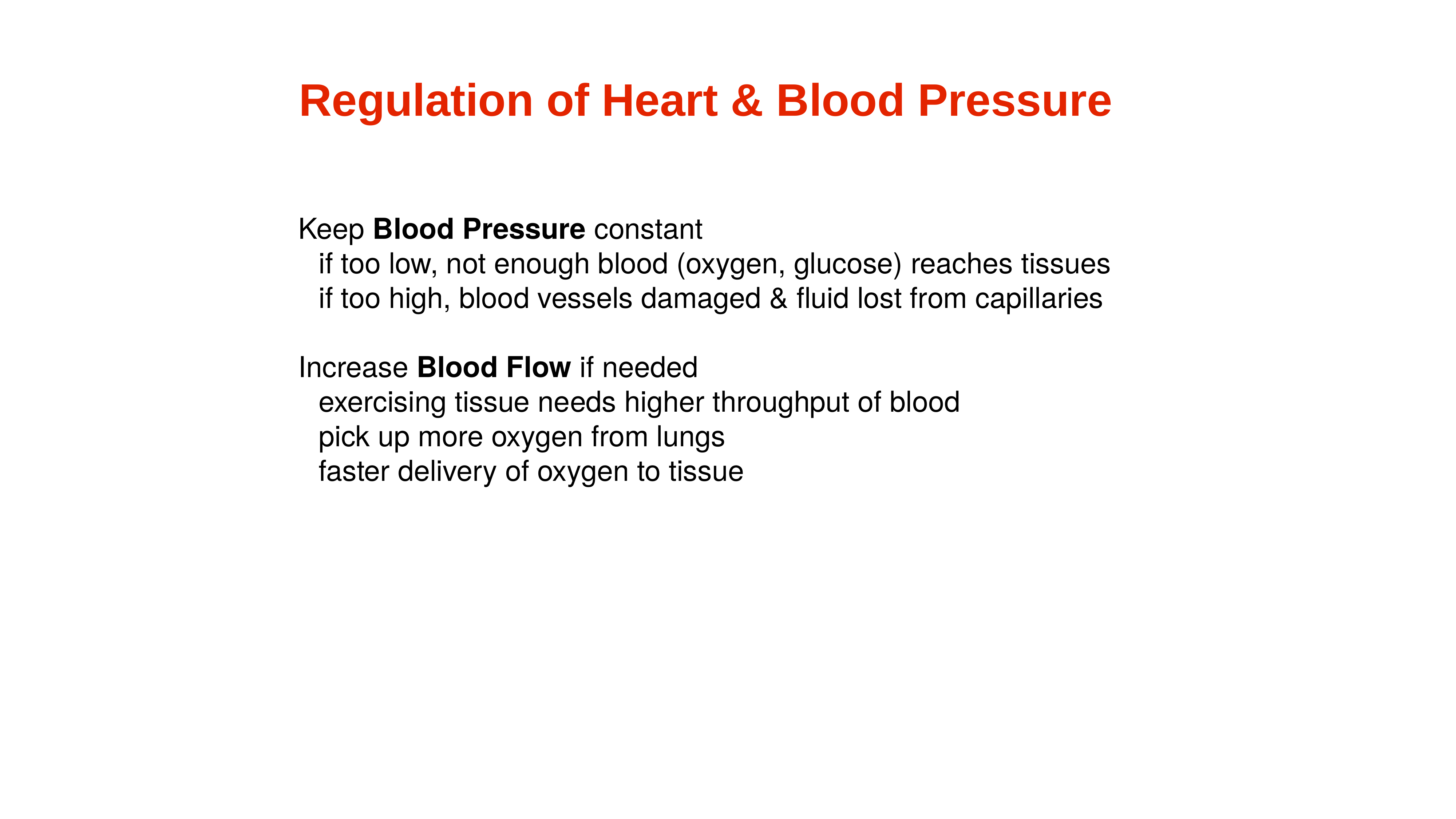

Regulation of Heart & Blood Pressure
Keep Blood Pressure constant
if too low, not enough blood (oxygen, glucose) reaches tissues
if too high, blood vessels damaged & fluid lost from capillaries

Increase Blood Flow if needed
exercising tissue needs higher throughput of blood
pick up more oxygen from lungs
faster delivery of oxygen to tissue